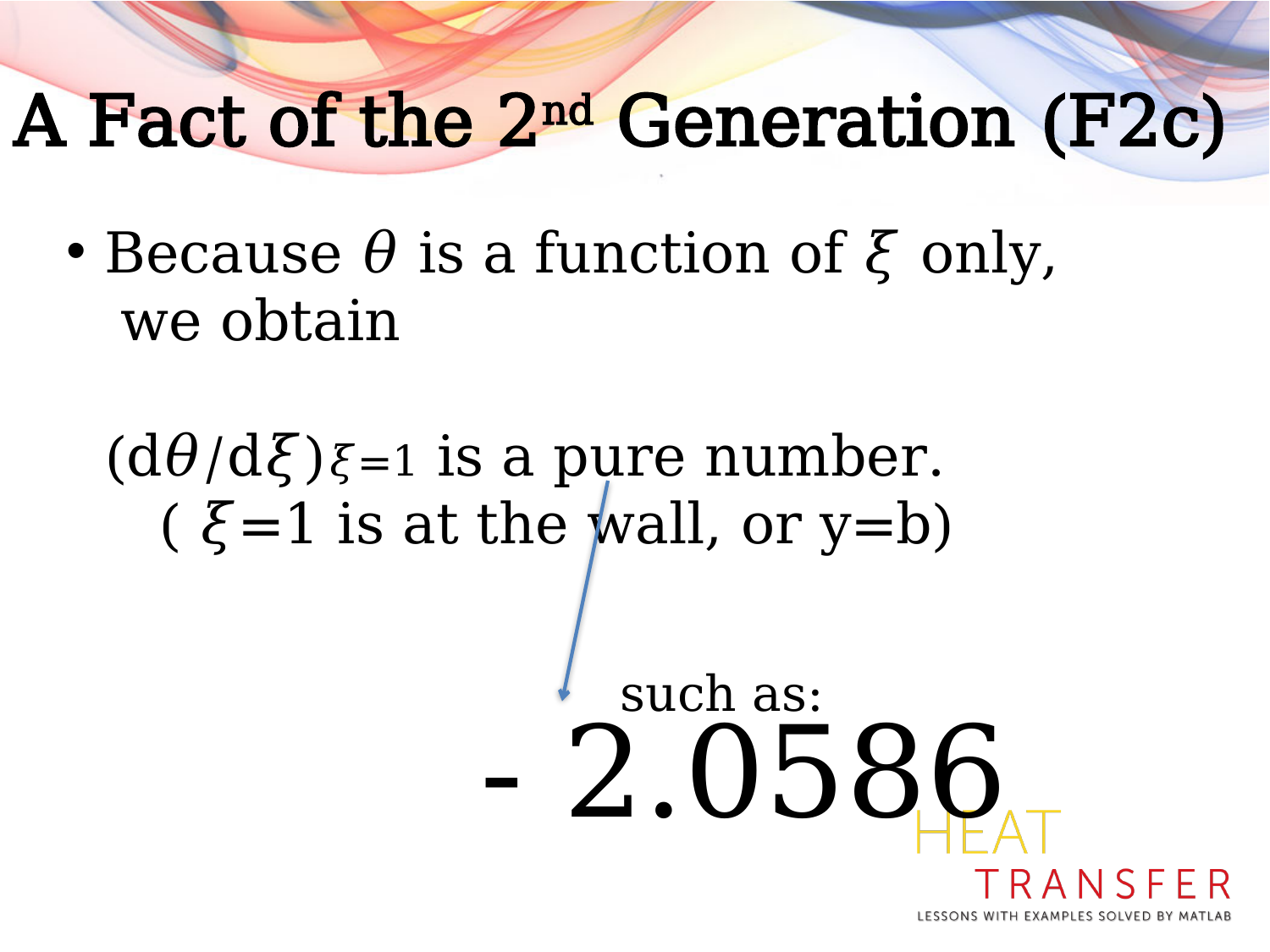

A Fact of the 2nd Generation (F2c)
 Because 𝜃 is a function of 𝜉 only,
   we obtain

  (d𝜃/d𝜉)𝜉=1 is a pure number.
     ( 𝜉=1 is at the wall, or y=b)

                       - 2.0586
such as: